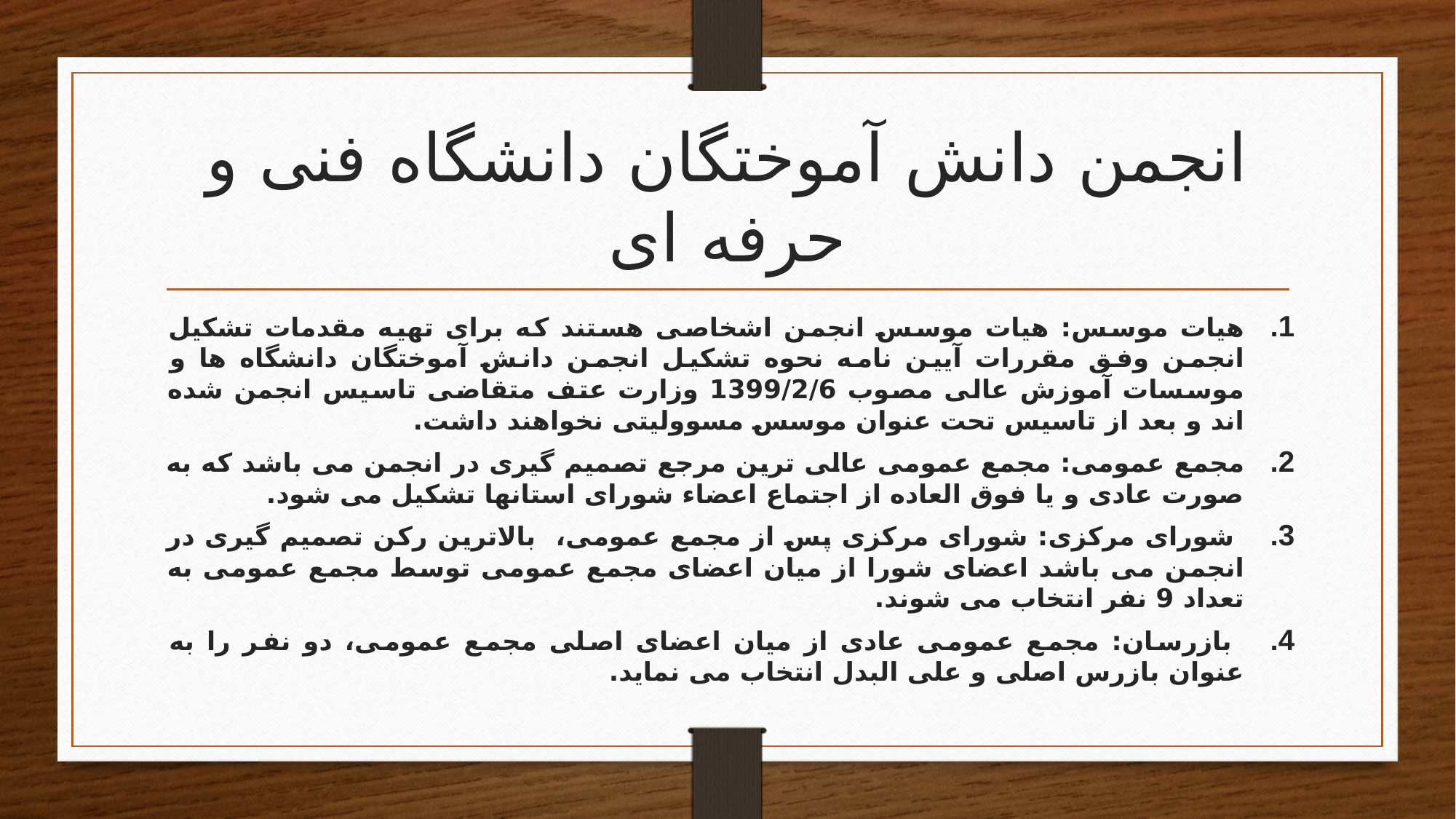

# انجمن دانش آموختگان دانشگاه فنی و حرفه ای
هیات موسس: هیات موسس انجمن اشخاصی هستند که برای تهیه مقدمات تشکیل انجمن وفق مقررات آیین نامه نحوه تشکیل انجمن دانش آموختگان دانشگاه ها و موسسات آموزش عالی مصوب 1399/2/6 وزارت عتف متقاضی تاسیس انجمن شده اند و بعد از تاسیس تحت عنوان موسس مسوولیتی نخواهند داشت.
مجمع عمومی: مجمع عمومی عالی ترین مرجع تصمیم گیری در انجمن می باشد که به صورت عادی و یا فوق العاده از اجتماع اعضاء شورای استانها تشکیل می شود.
 شورای‌ مرکزی: شورای‌ مرکزی پس از مجمع عمومی،  بالاترین رکن تصمیم گیری در انجمن می باشد اعضای شورا از میان اعضای مجمع عمومی توسط مجمع عمومی به تعداد 9 نفر انتخاب می شوند.
 بازرسان: مجمع عمومی عادی از میان اعضای اصلی مجمع عمومی، دو نفر را به عنوان بازرس اصلی و علی البدل انتخاب می نماید.